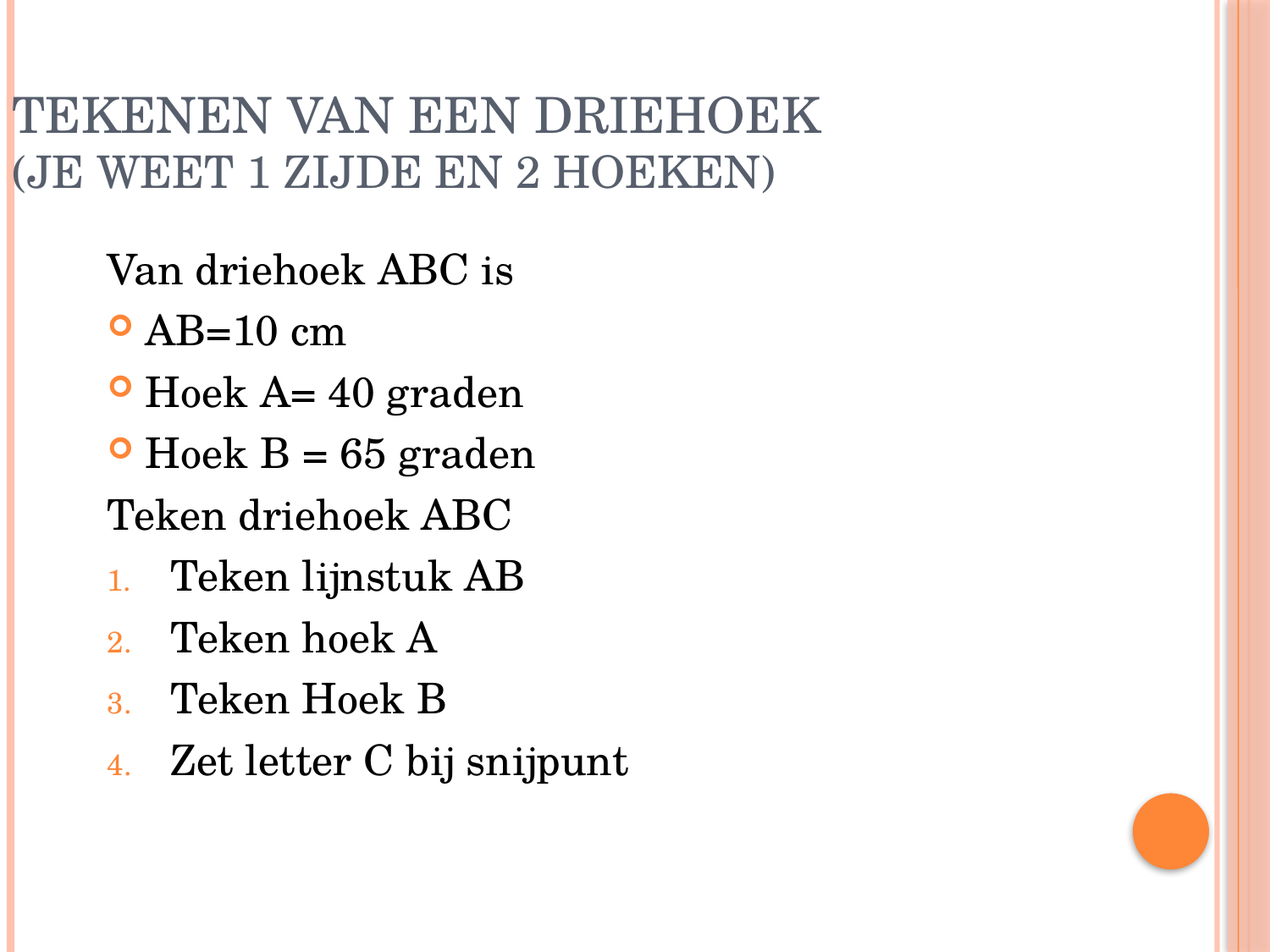

# Tekenen van een driehoek (je weet 1 zijde en 2 hoeken)
Van driehoek ABC is
AB=10 cm
Hoek A= 40 graden
Hoek B = 65 graden
Teken driehoek ABC
Teken lijnstuk AB
Teken hoek A
Teken Hoek B
Zet letter C bij snijpunt